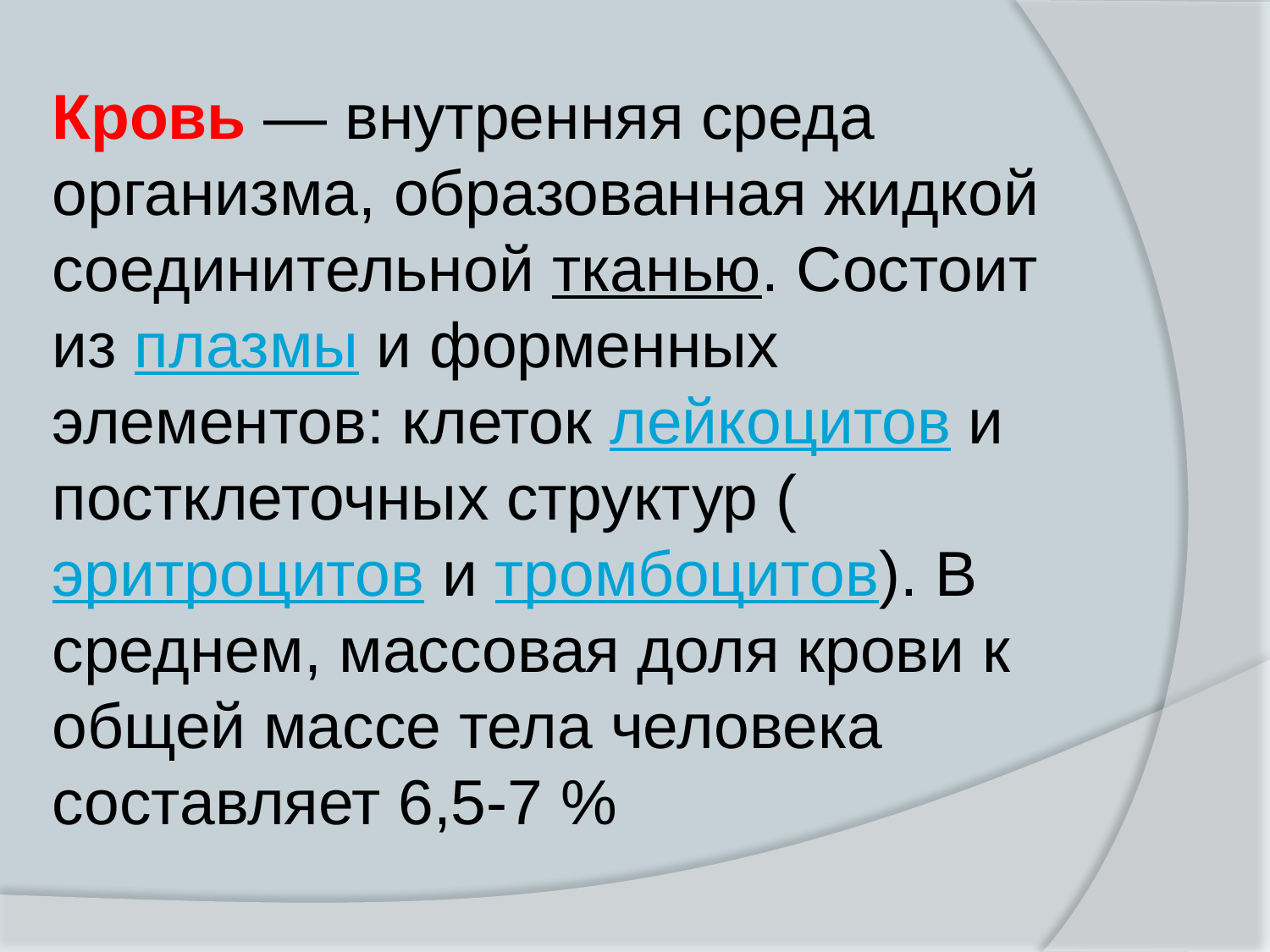

Кровь — внутренняя среда организма, образованная жидкой соединительной тканью. Состоит из плазмы и форменных элементов: клеток лейкоцитов и постклеточных структур (эритроцитов и тромбоцитов). В среднем, массовая доля крови к общей массе тела человека составляет 6,5-7 %